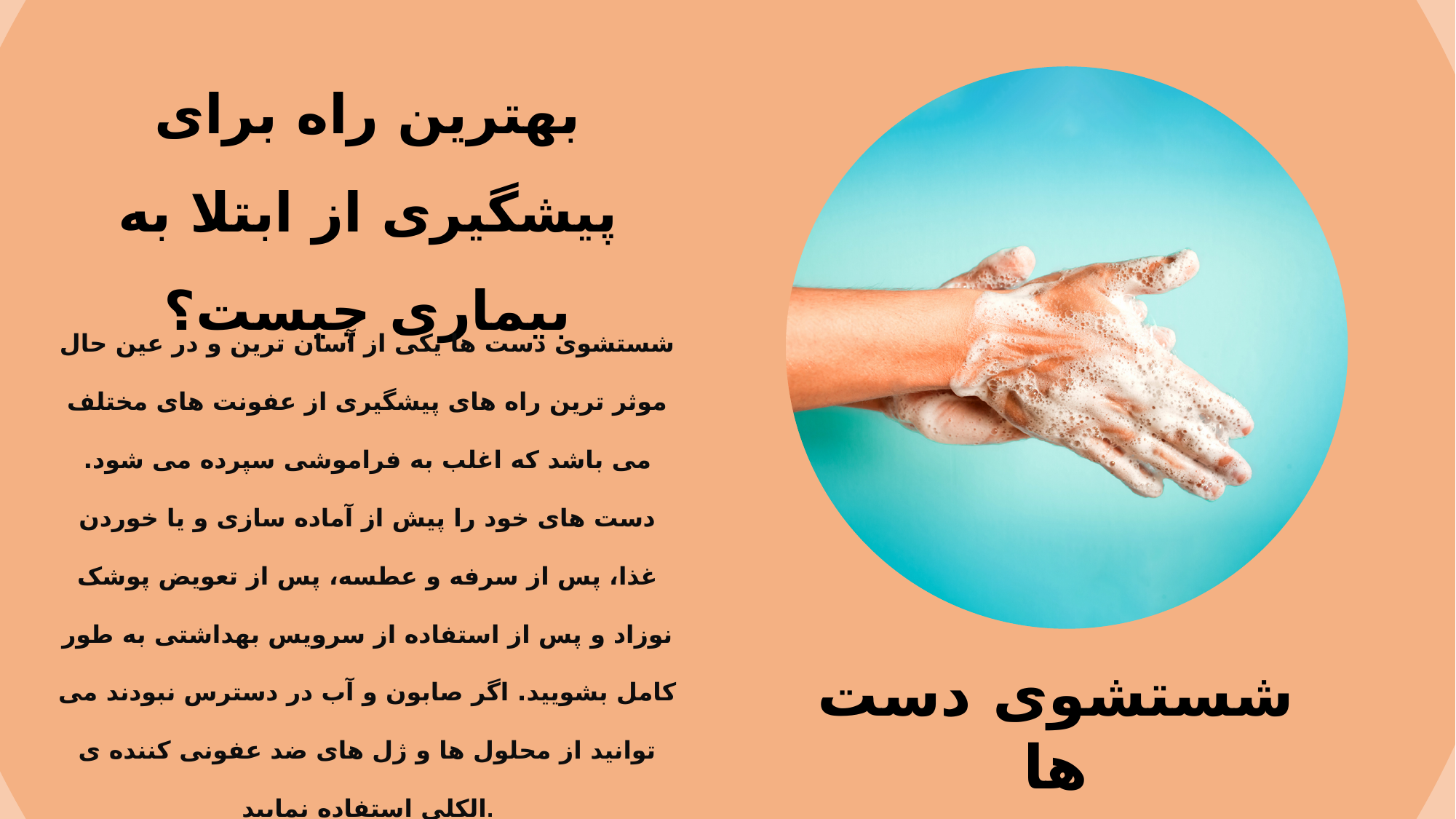

بهترین راه برای پیشگیری از ابتلا به بیماری چیست؟

شستشوی دست ها یکی از آسان ترین و در عین حال موثر ترین راه های پیشگیری از عفونت های مختلف می باشد که اغلب به فراموشی سپرده می شود. دست های خود را پیش از آماده سازی و یا خوردن غذا، پس از سرفه و عطسه، پس از تعویض پوشک نوزاد و پس از استفاده از سرویس بهداشتی به طور کامل بشویید. اگر صابون و آب در دسترس نبودند می توانید از محلول ها و ژل های ضد عفونی کننده ی الکلی استفاده نمایید.
شستشوی دست ها
پاسخ مشخص است پیشگیری از عفونت. با استفاده از روش های بسیار ساده ای نظیر شستشوی مرتب دست ها، پرهیز از تماس با افراد بیمار، پاکسازی سطوح پر تماس، پرهیز از آب و غذای آلوده و دریافت واکسن و داروهای مناسب می توان از ایجاد عفونت جلوگیری کرد.